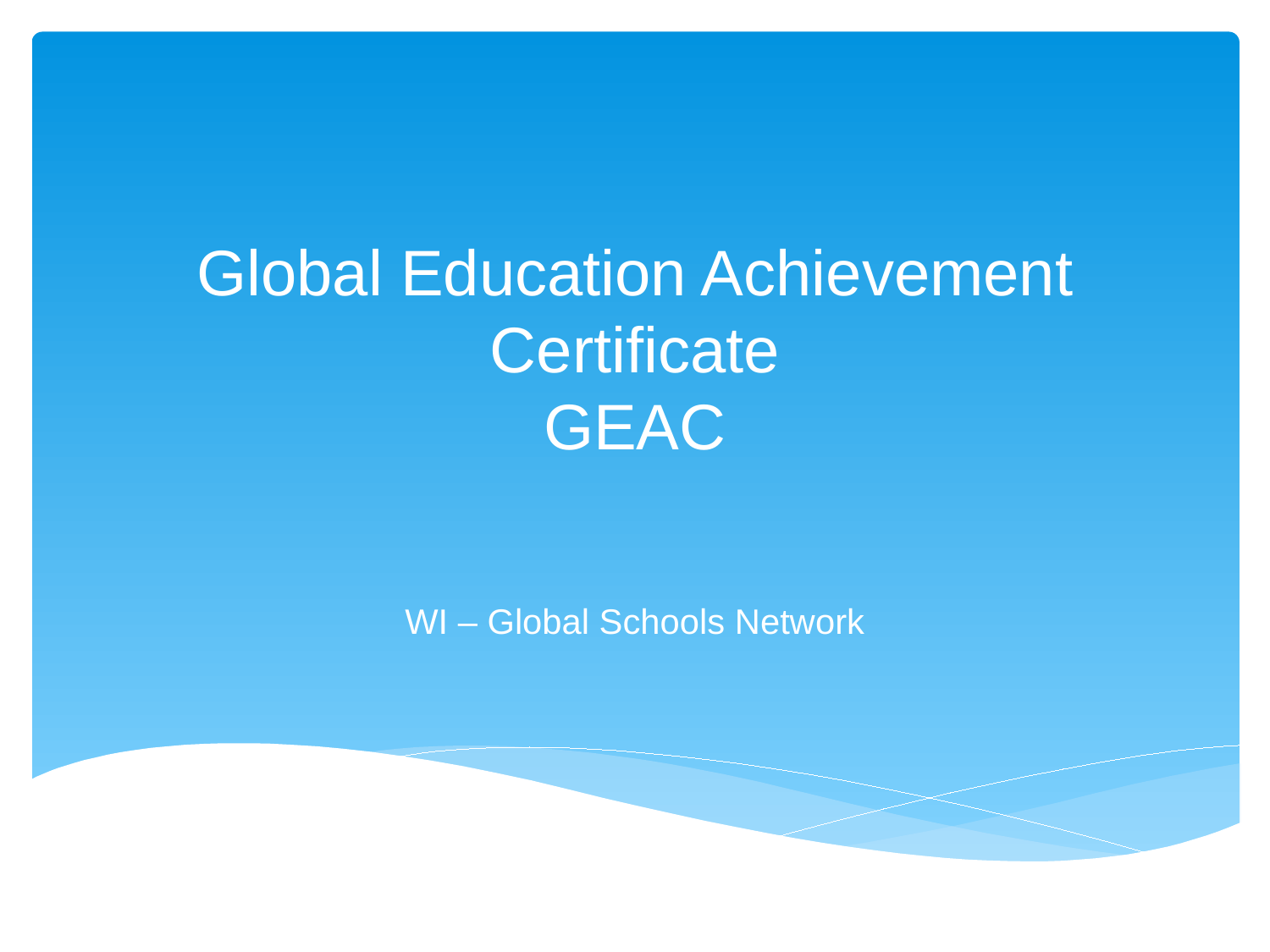

# Global Education Achievement Certificate GEAC
WI – Global Schools Network